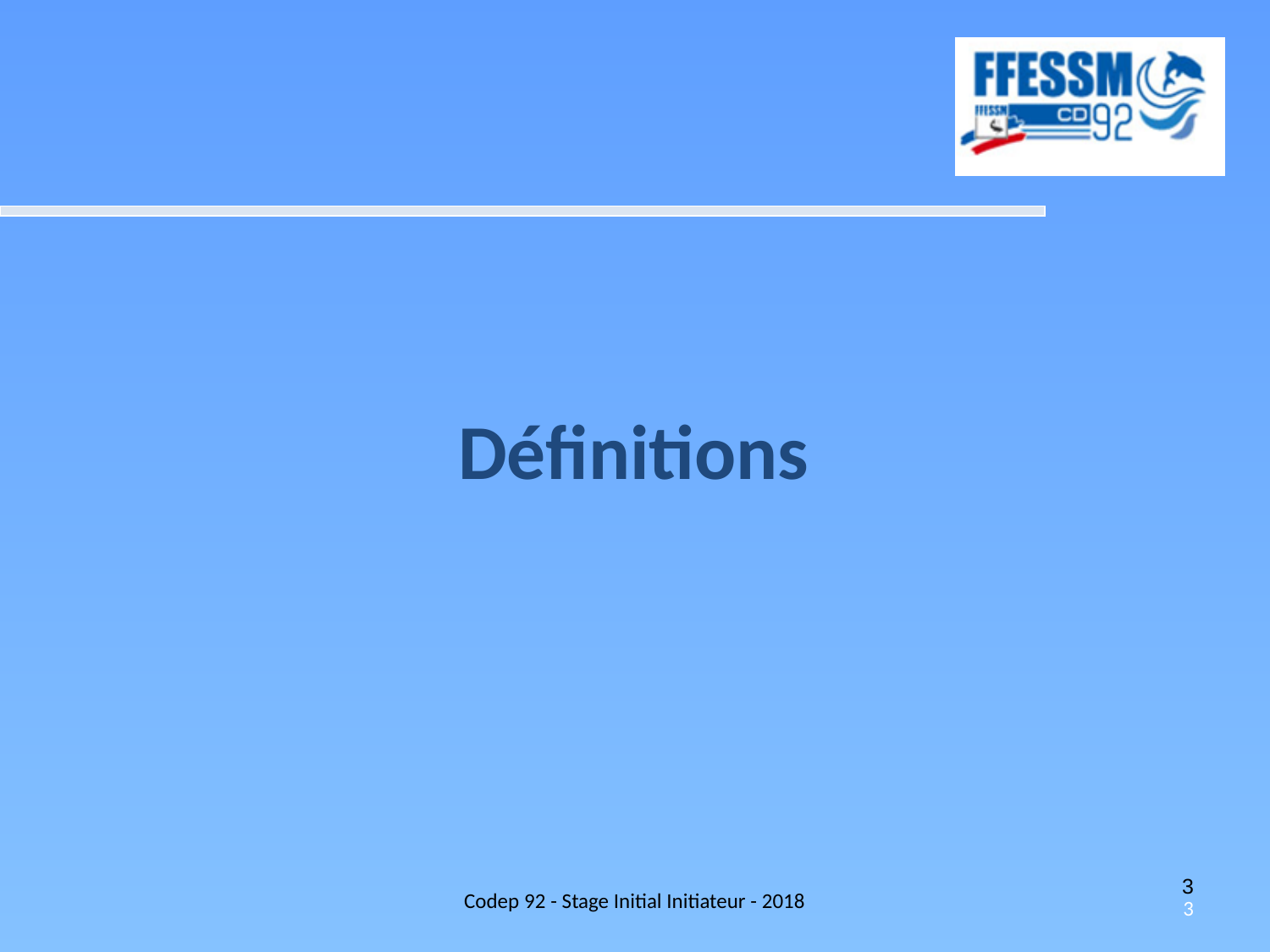

Définitions
Codep 92 - Stage Initial Initiateur - 2018
3
3